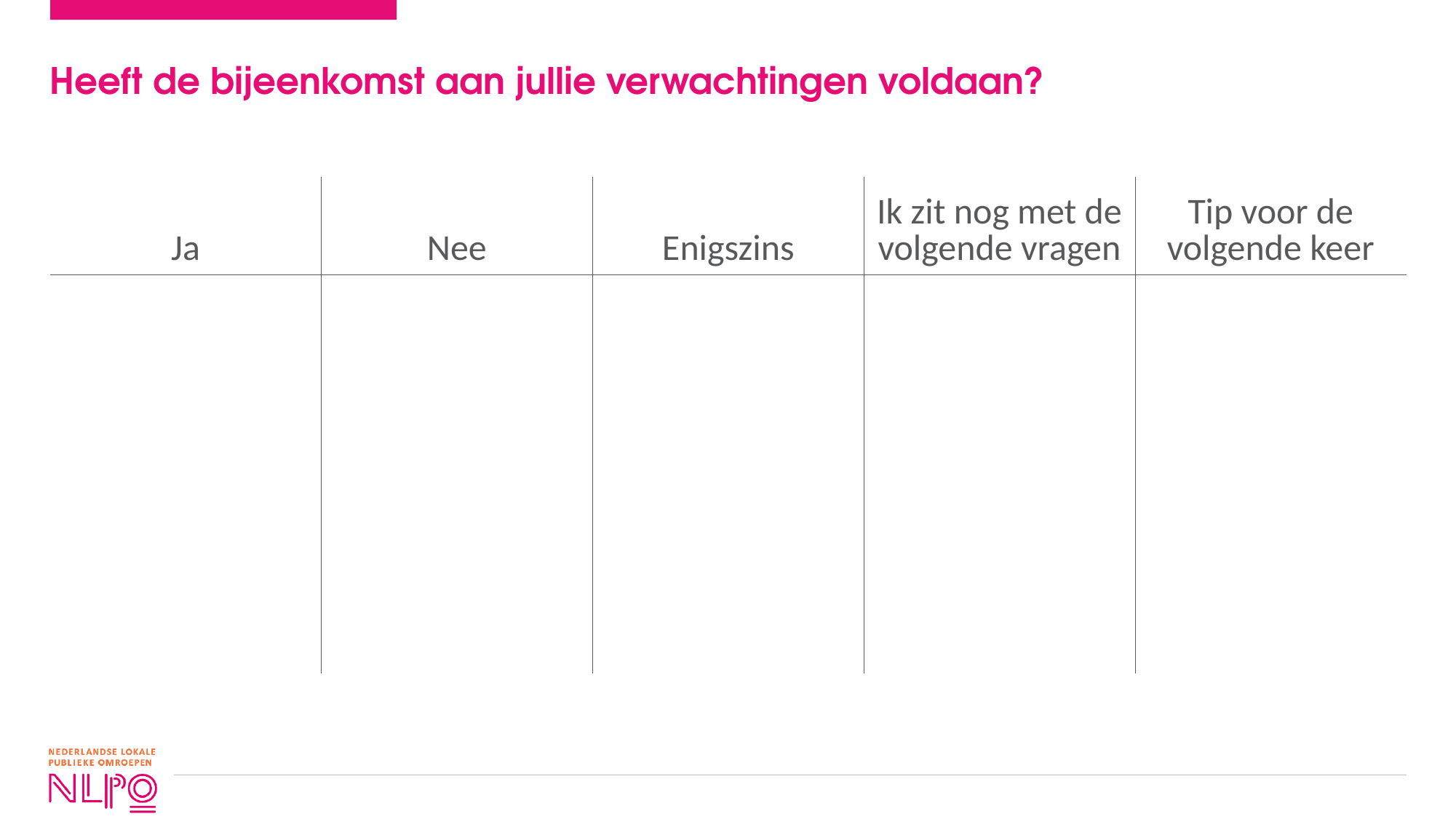

# Heeft de bijeenkomst aan jullie verwachtingen voldaan?

| Ja | Nee | Enigszins | Ik zit nog met de volgende vragen | Tip voor de volgende keer |
| --- | --- | --- | --- | --- |
|  |  |  |  |  |